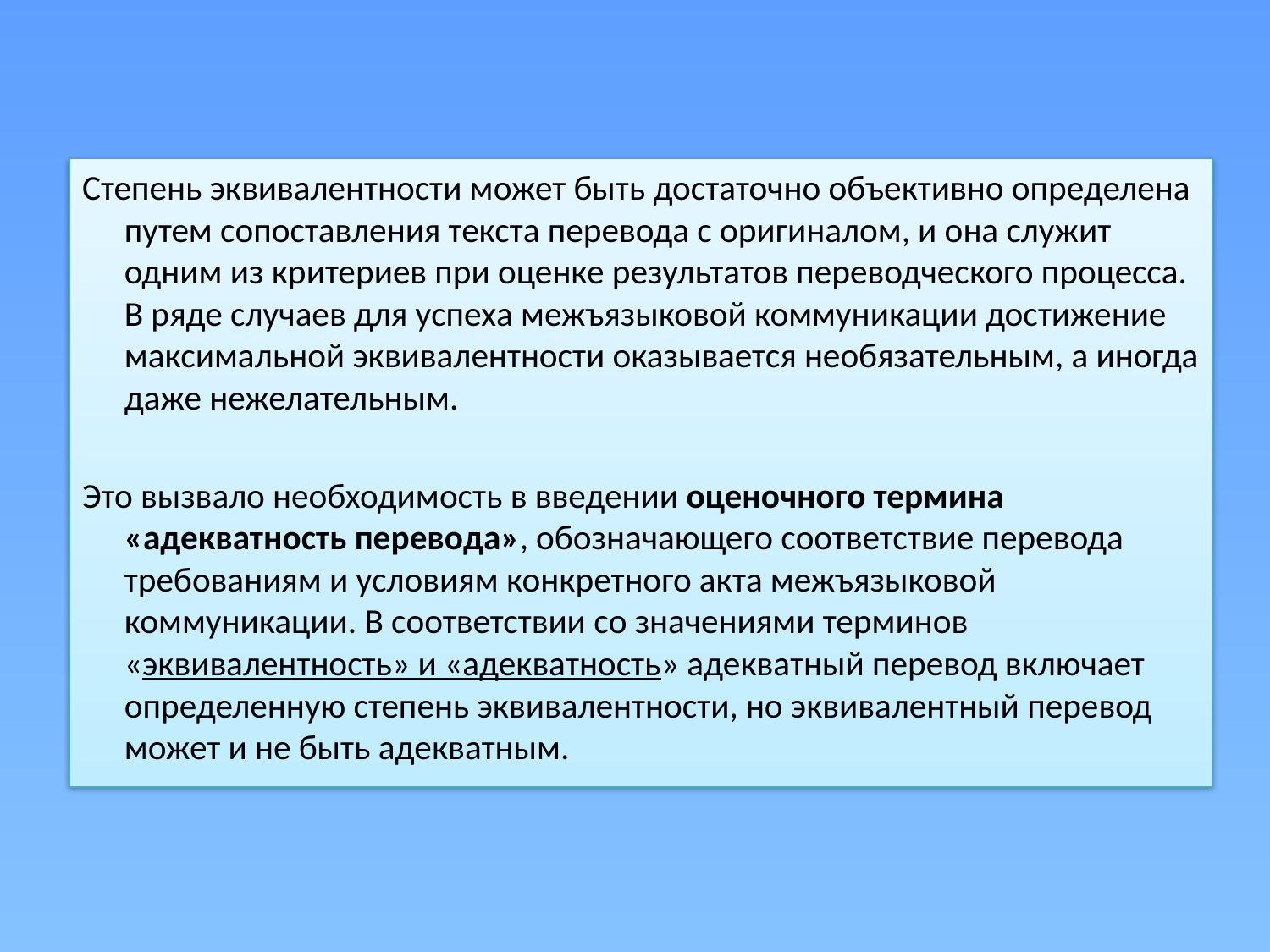

Степень эквивалентности может быть достаточно объективно определена путем сопоставления текста перевода с оригиналом, и она служит одним из критериев при оценке результатов переводческого процесса. В ряде случаев для успеха межъязыковой коммуникации достижение максимальной эквивалентности оказывается необязательным, а иногда даже нежелательным.

Это вызвало необходимость в введении оценочного термина «адекватность перевода», обозначающего соответствие перевода требованиям и условиям конкретного акта межъязыковой коммуникации. В соответствии со значениями терминов «эквивалентность» и «адекватность» адекватный перевод включает определенную степень эквивалентности, но эквивалентный перевод может и не быть адекватным.